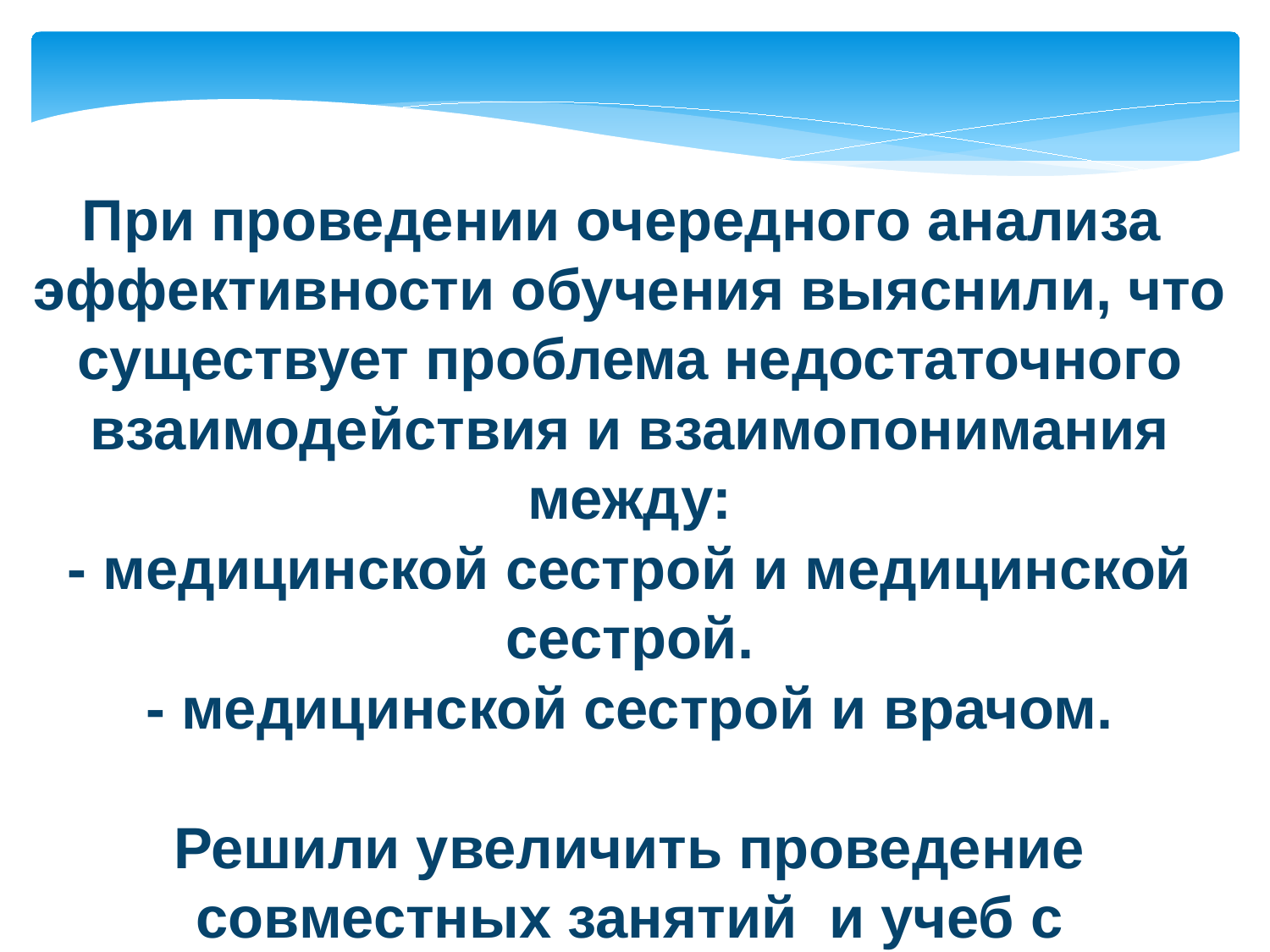

При проведении очередного анализа  эффективности обучения выяснили, что существует проблема недостаточного взаимодействия и взаимопонимания между:
- медицинской сестрой и медицинской сестрой.
- медицинской сестрой и врачом.
Решили увеличить проведение совместных занятий  и учеб с медицинскими сестрами и врачами.